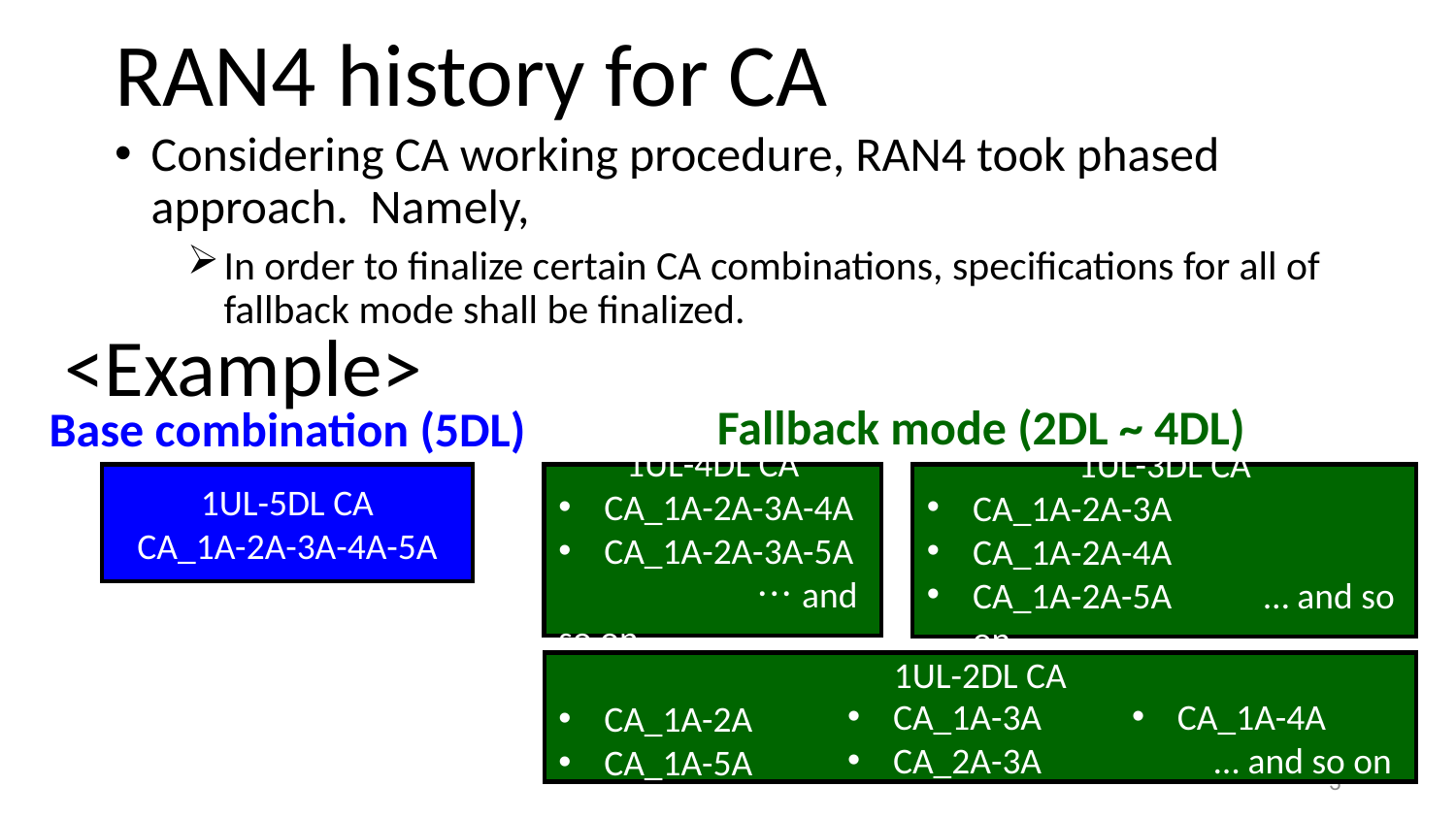

# RAN4 history for CA
Considering CA working procedure, RAN4 took phased approach.  Namely,
In order to finalize certain CA combinations, specifications for all of  fallback mode shall be finalized.
<Example>
Fallback mode (2DL ~ 4DL)
Base combination (5DL)
1UL-5DL CA
CA_1A-2A-3A-4A-5A
1UL-4DL CA
CA_1A-2A-3A-4A
CA_1A-2A-3A-5A
　　　　　  …and so on
1UL-3DL CA
CA_1A-2A-3A
CA_1A-2A-4A
CA_1A-2A-5A	… and so on
1UL-2DL CA
CA_1A-2A
CA_1A-5A
CA_1A-4A
          … and so on
CA_1A-3A
CA_2A-3A
3